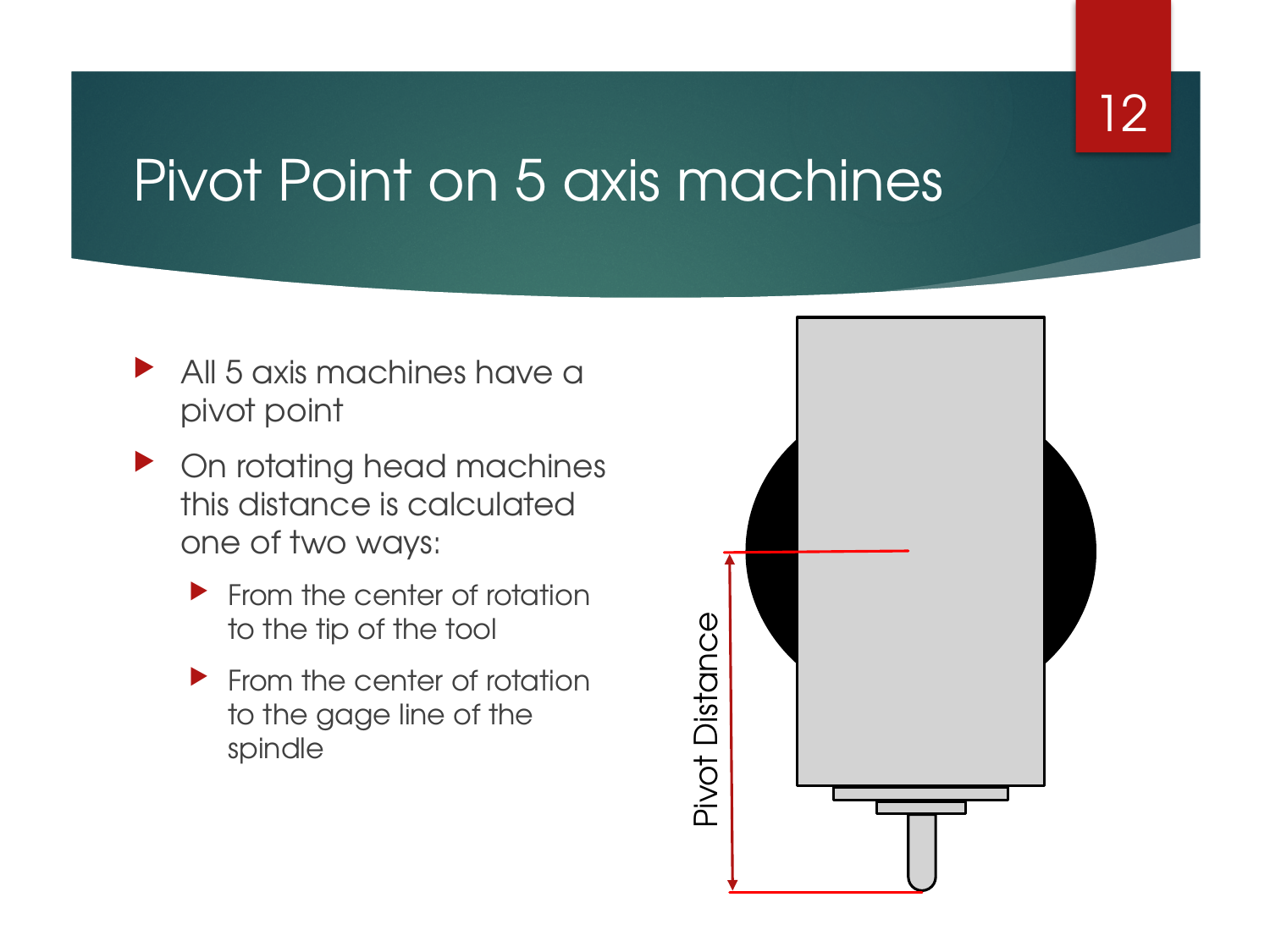

12
# Pivot Point on 5 axis machines

All 5 axis machines have a pivot point
On rotating head machines this distance is calculated one of two ways:
From the center of rotation to the tip of the tool
From the center of rotation to the gage line of the spindle

Pivot Distance